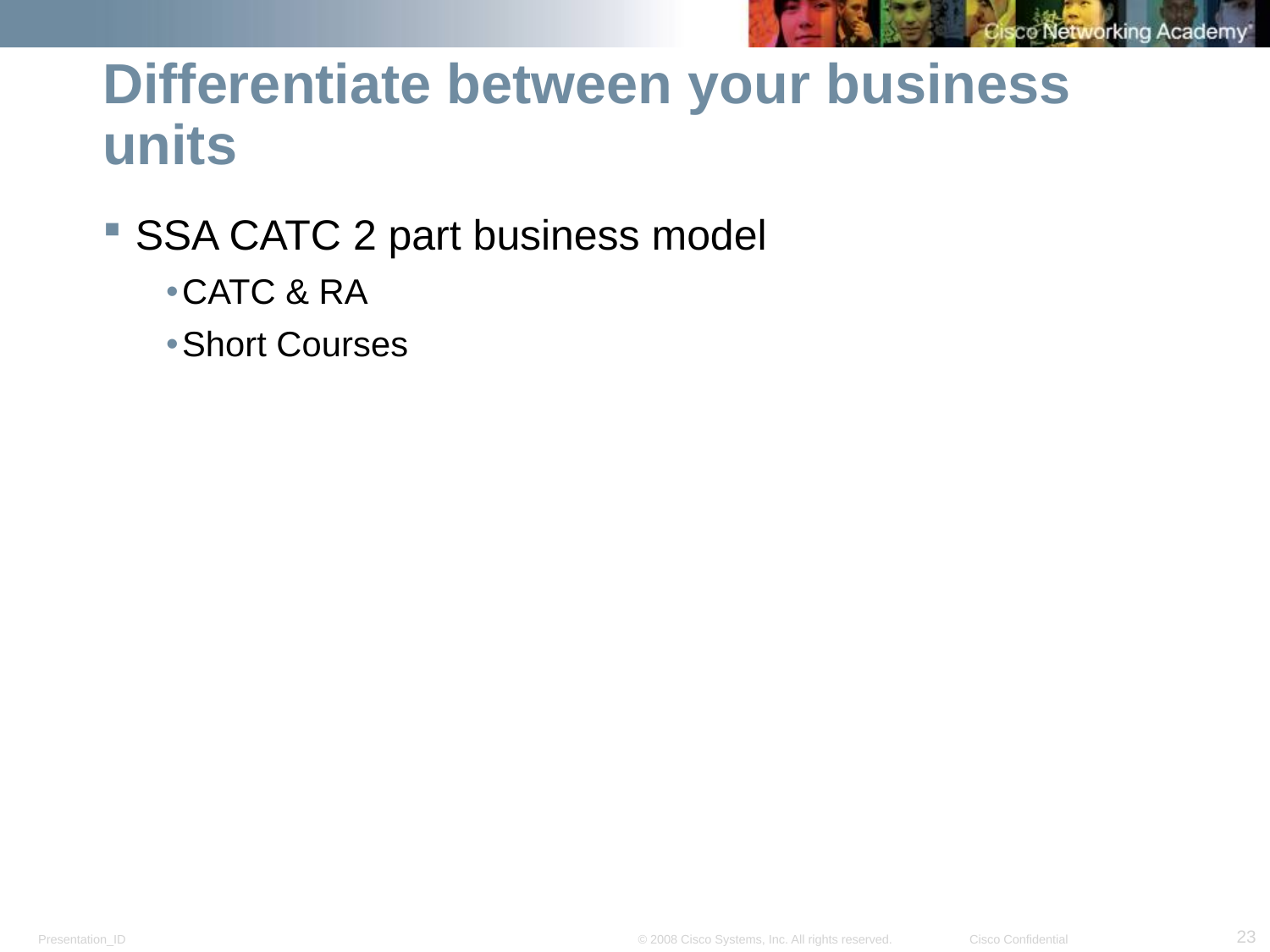

# Differentiate between your business units
SSA CATC 2 part business model
CATC & RA
Short Courses